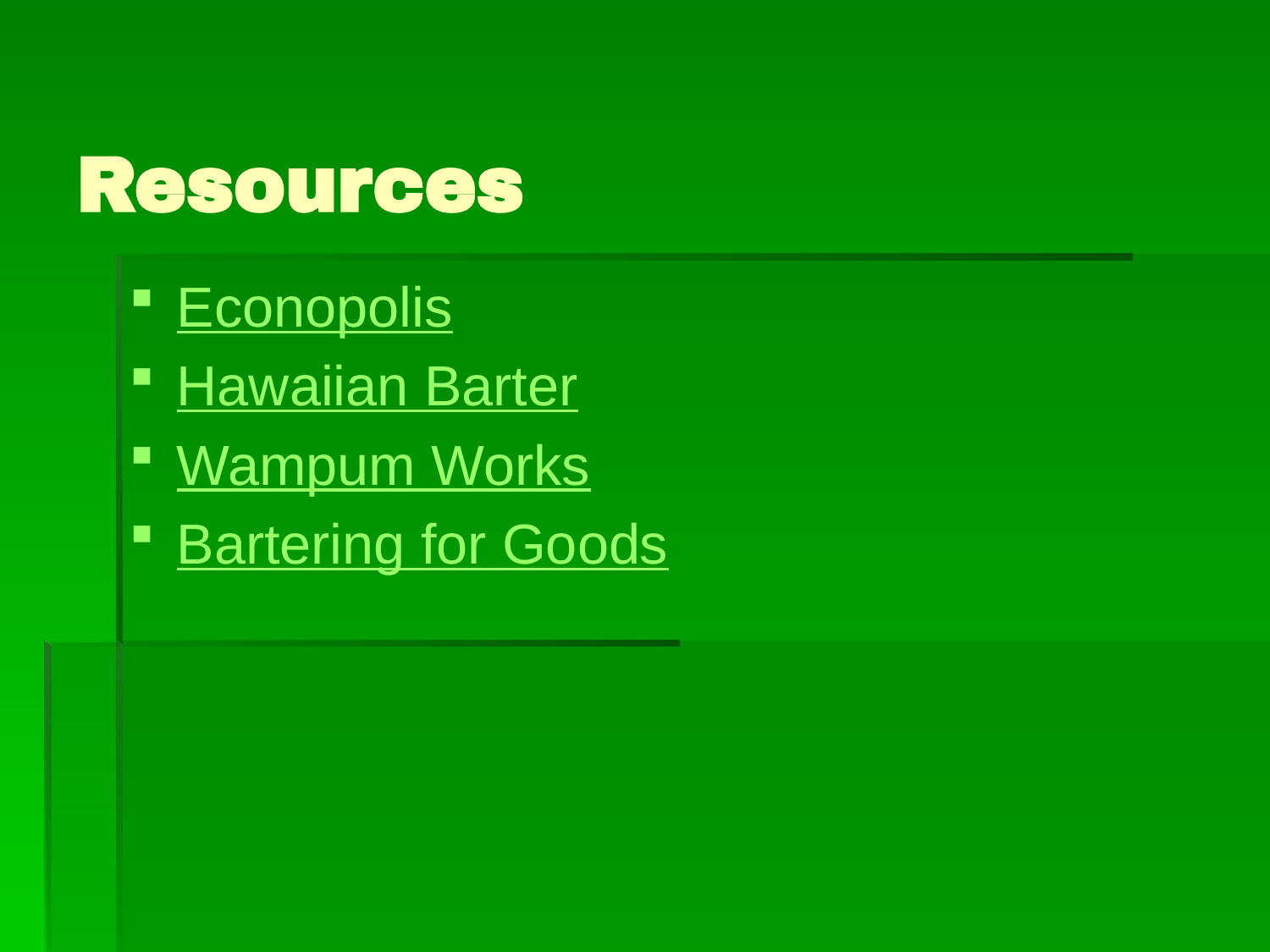

# Resources
Econopolis
Hawaiian Barter
Wampum Works
Bartering for Goods